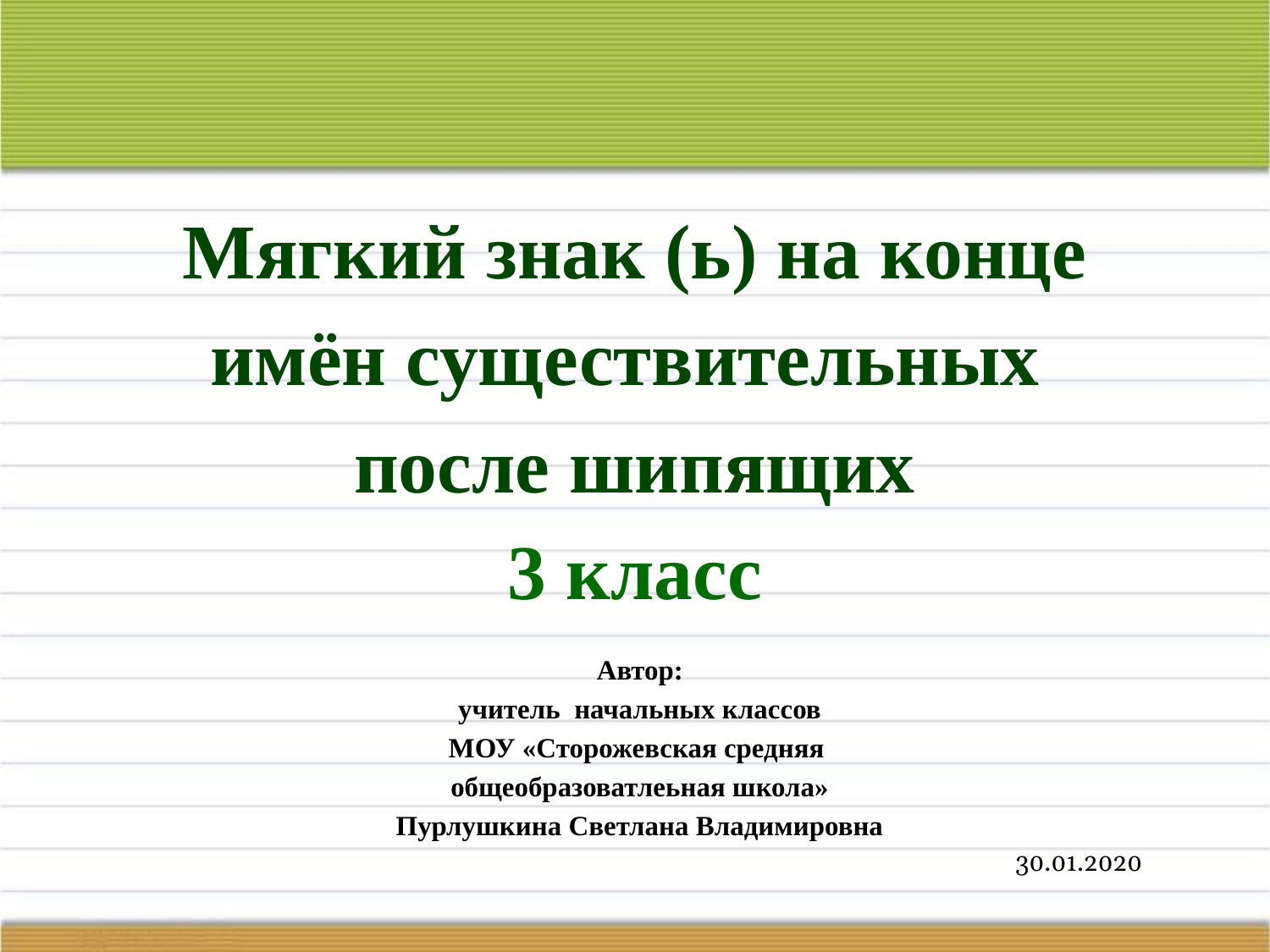

# Мягкий знак (ь) на конце имён существительных после шипящих 3 класс
Автор:
 учитель  начальных классов
МОУ «Сторожевская средняя
общеобразоватлеьная школа»
Пурлушкина Светлана Владимировна
30.01.2020